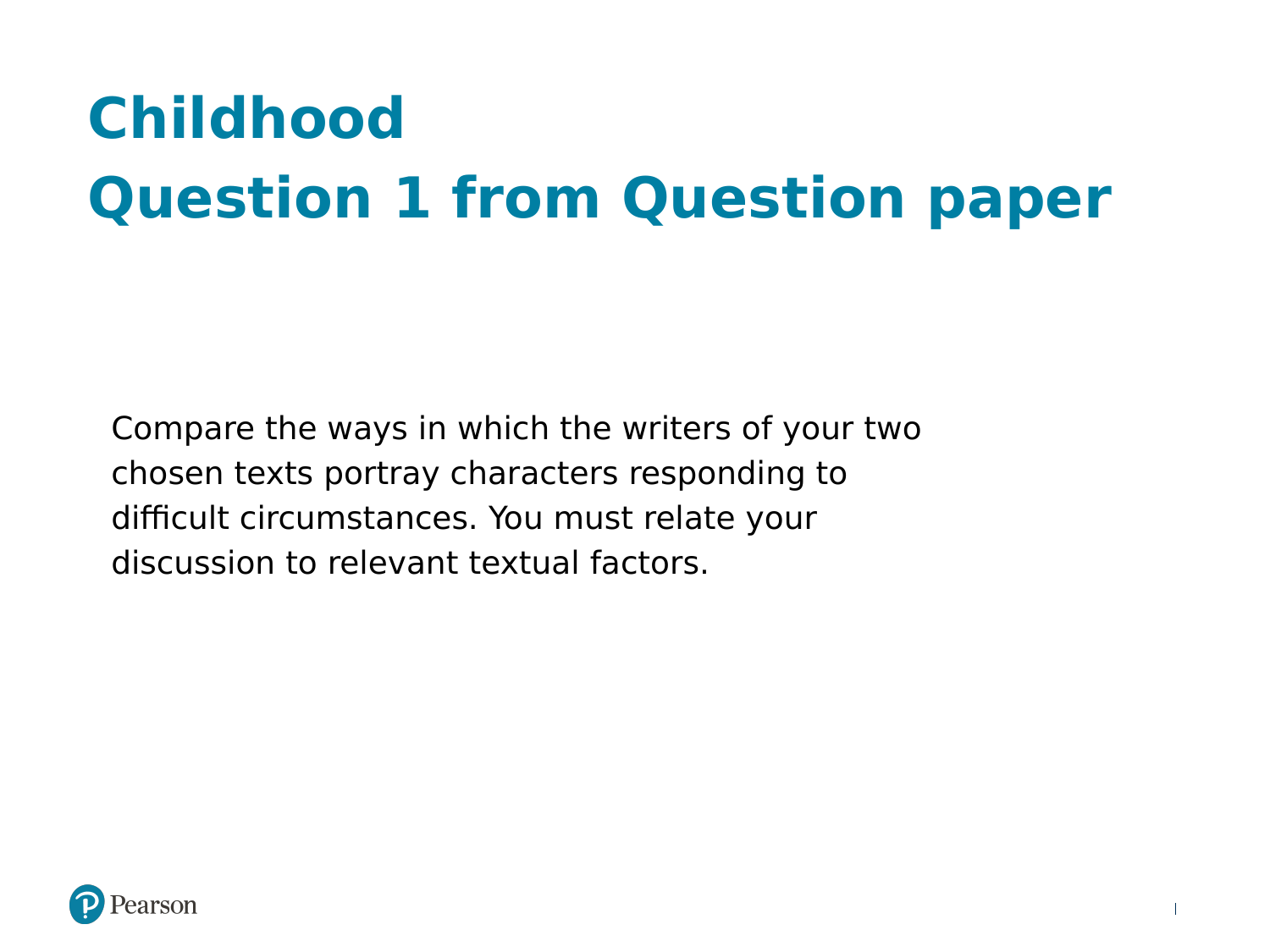

# Childhood Question 1 from Question paper
Compare the ways in which the writers of your two chosen texts portray characters responding to difficult circumstances. You must relate your discussion to relevant textual factors.